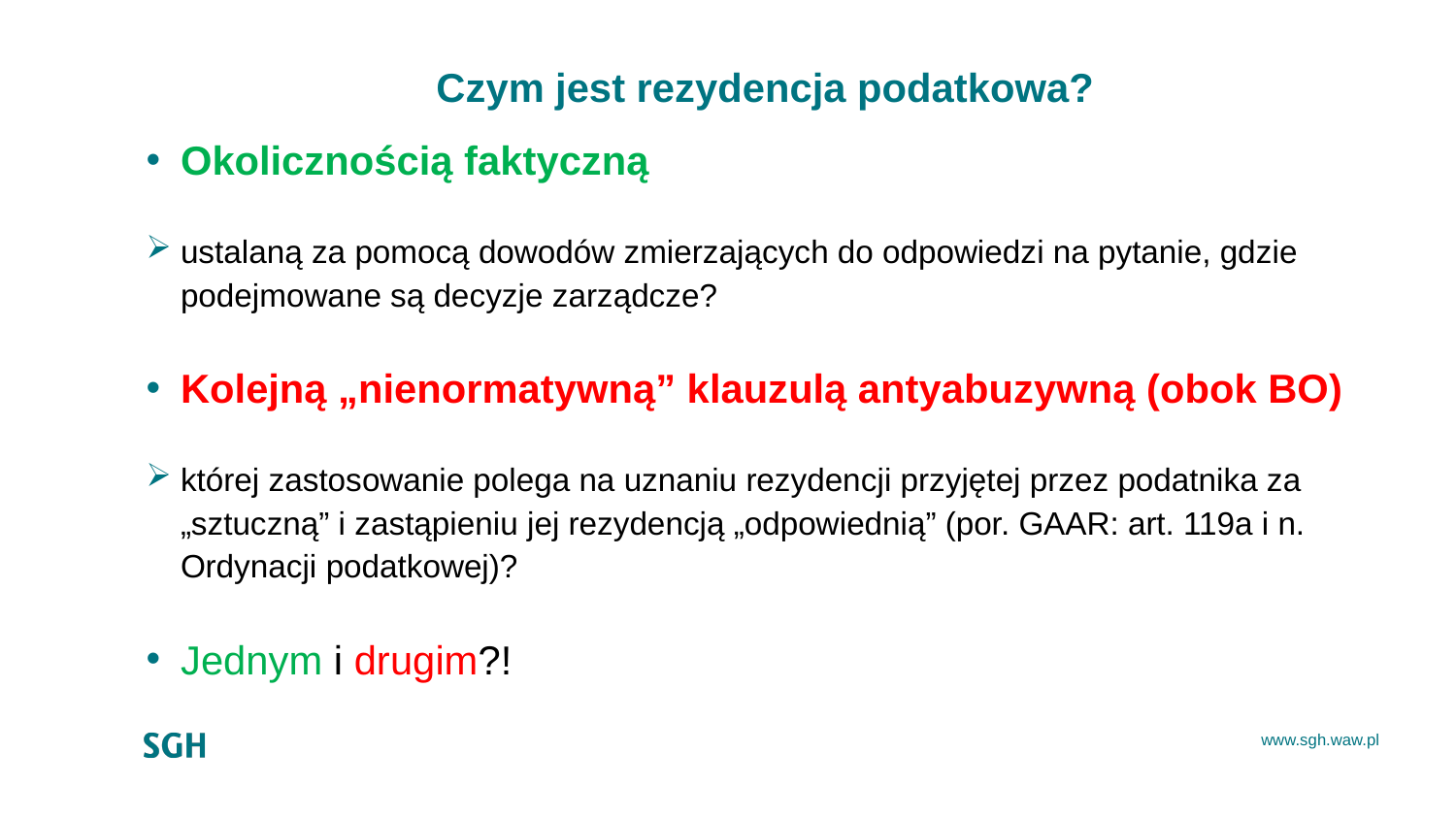

# Czym jest rezydencja podatkowa?
Okolicznością faktyczną

ustalaną za pomocą dowodów zmierzających do odpowiedzi na pytanie, gdzie podejmowane są decyzje zarządcze?

Kolejną „nienormatywną” klauzulą antyabuzywną (obok BO)

której zastosowanie polega na uznaniu rezydencji przyjętej przez podatnika za „sztuczną” i zastąpieniu jej rezydencją „odpowiednią” (por. GAAR: art. 119a i n. Ordynacji podatkowej)?

Jednym i drugim?!